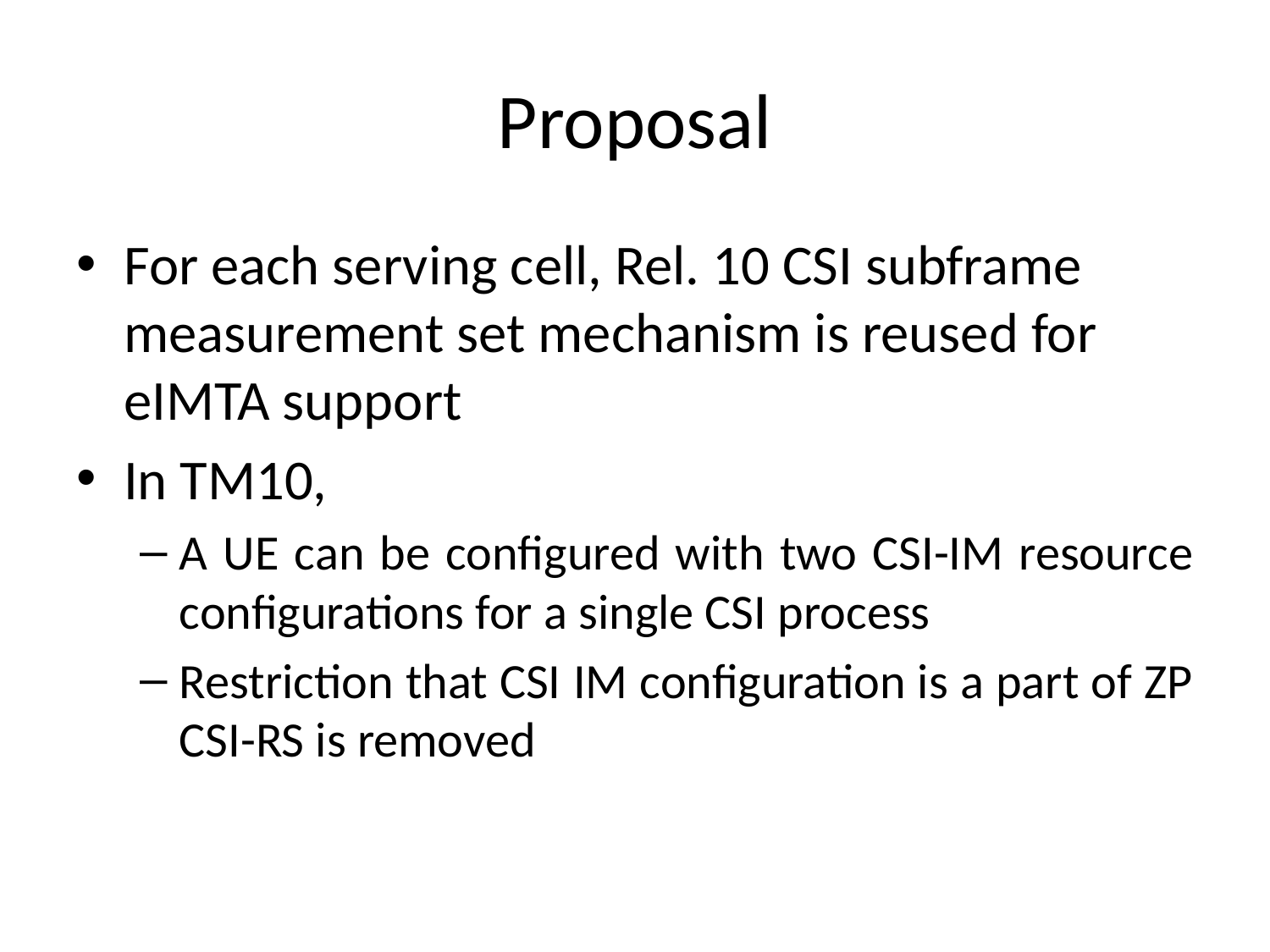

# Proposal
For each serving cell, Rel. 10 CSI subframe measurement set mechanism is reused for eIMTA support
In TM10,
A UE can be configured with two CSI-IM resource configurations for a single CSI process
Restriction that CSI IM configuration is a part of ZP CSI-RS is removed